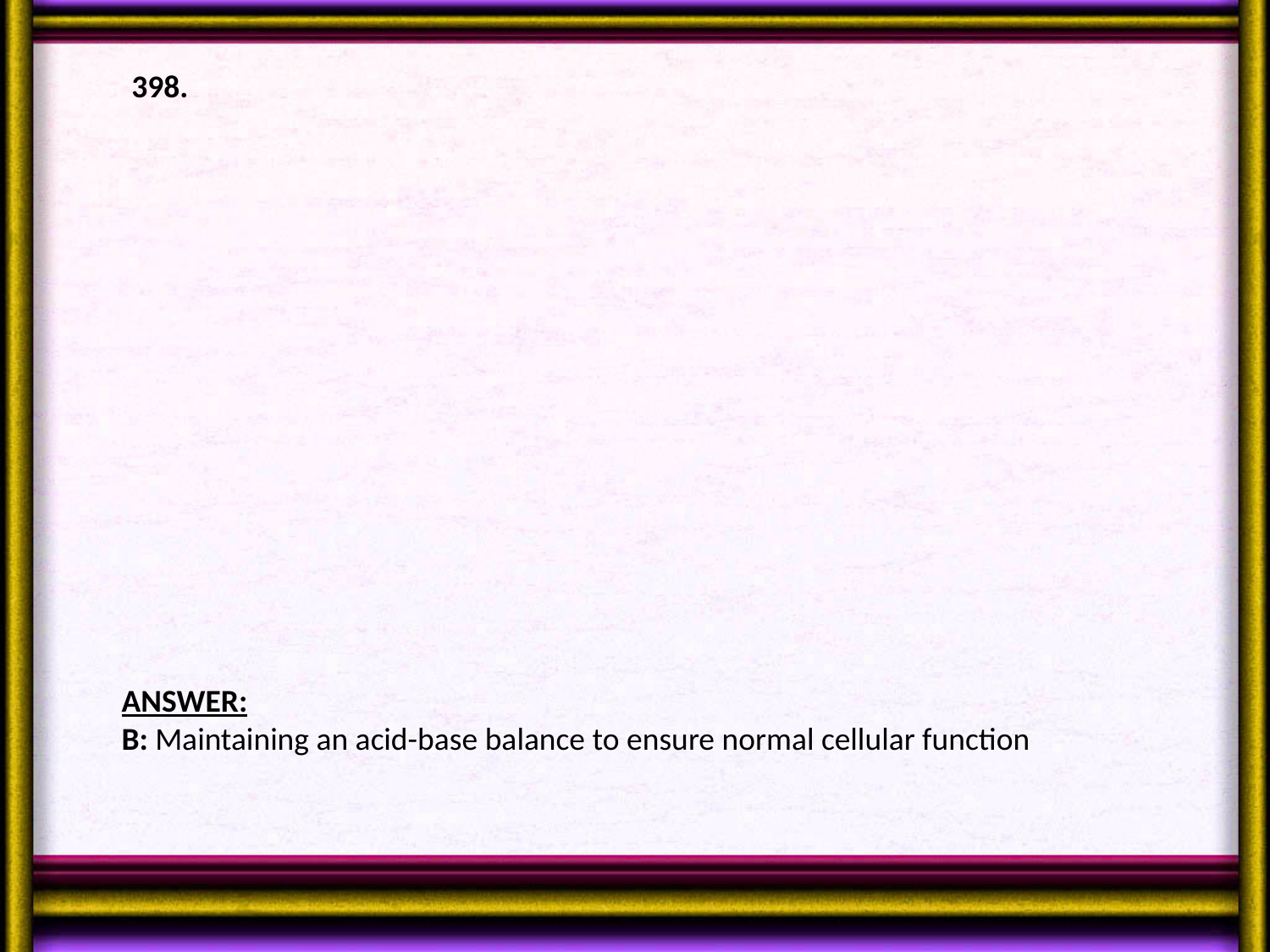

398.
ANSWER:
B: Maintaining an acid-base balance to ensure normal cellular function